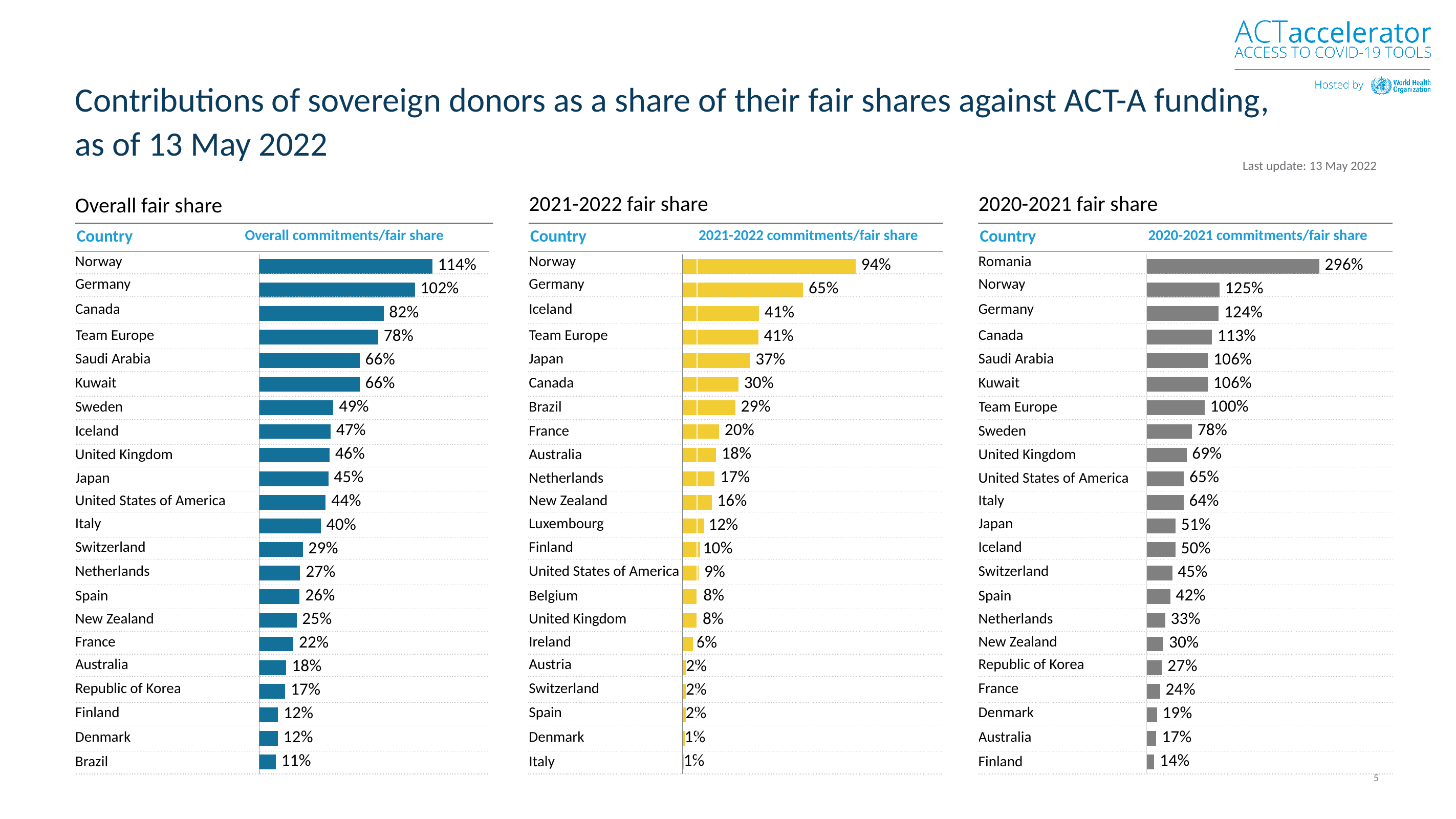

# Contributions of sovereign donors as a share of their fair shares against ACT-A funding, as of 13 May 2022
Last update: 13 May 2022
2020-2021 fair share
2021-2022 fair share
Overall fair share
| Country | Overall commitments/fair share |
| --- | --- |
| Norway |  |
| Germany |  |
| Canada |  |
| Team Europe |  |
| Saudi Arabia |  |
| Kuwait |  |
| Sweden |  |
| Iceland |  |
| United Kingdom |  |
| Japan |  |
| United States of America |  |
| Italy |  |
| Switzerland |  |
| Netherlands |  |
| Spain |  |
| New Zealand |  |
| France |  |
| Australia |  |
| Republic of Korea |  |
| Finland |  |
| Denmark |  |
| Brazil |  |
| Country | 2021-2022 commitments/fair share |
| --- | --- |
| Norway |  |
| Germany |  |
| Iceland |  |
| Team Europe |  |
| Japan |  |
| Canada |  |
| Brazil |  |
| France |  |
| Australia |  |
| Netherlands |  |
| New Zealand |  |
| Luxembourg |  |
| Finland |  |
| United States of America |  |
| Belgium |  |
| United Kingdom |  |
| Ireland |  |
| Austria |  |
| Switzerland |  |
| Spain |  |
| Denmark |  |
| Italy |  |
| Country | 2020-2021 commitments/fair share |
| --- | --- |
| Romania |  |
| Norway |  |
| Germany |  |
| Canada |  |
| Saudi Arabia |  |
| Kuwait |  |
| Team Europe |  |
| Sweden |  |
| United Kingdom |  |
| United States of America |  |
| Italy |  |
| Japan |  |
| Iceland |  |
| Switzerland |  |
| Spain |  |
| Netherlands |  |
| New Zealand |  |
| Republic of Korea |  |
| France |  |
| Denmark |  |
| Australia |  |
| Finland |  |

### Chart

| Category |  |
|---|---|

### Chart

| Category |  |
|---|---|

### Chart

| Category |  |
|---|---|